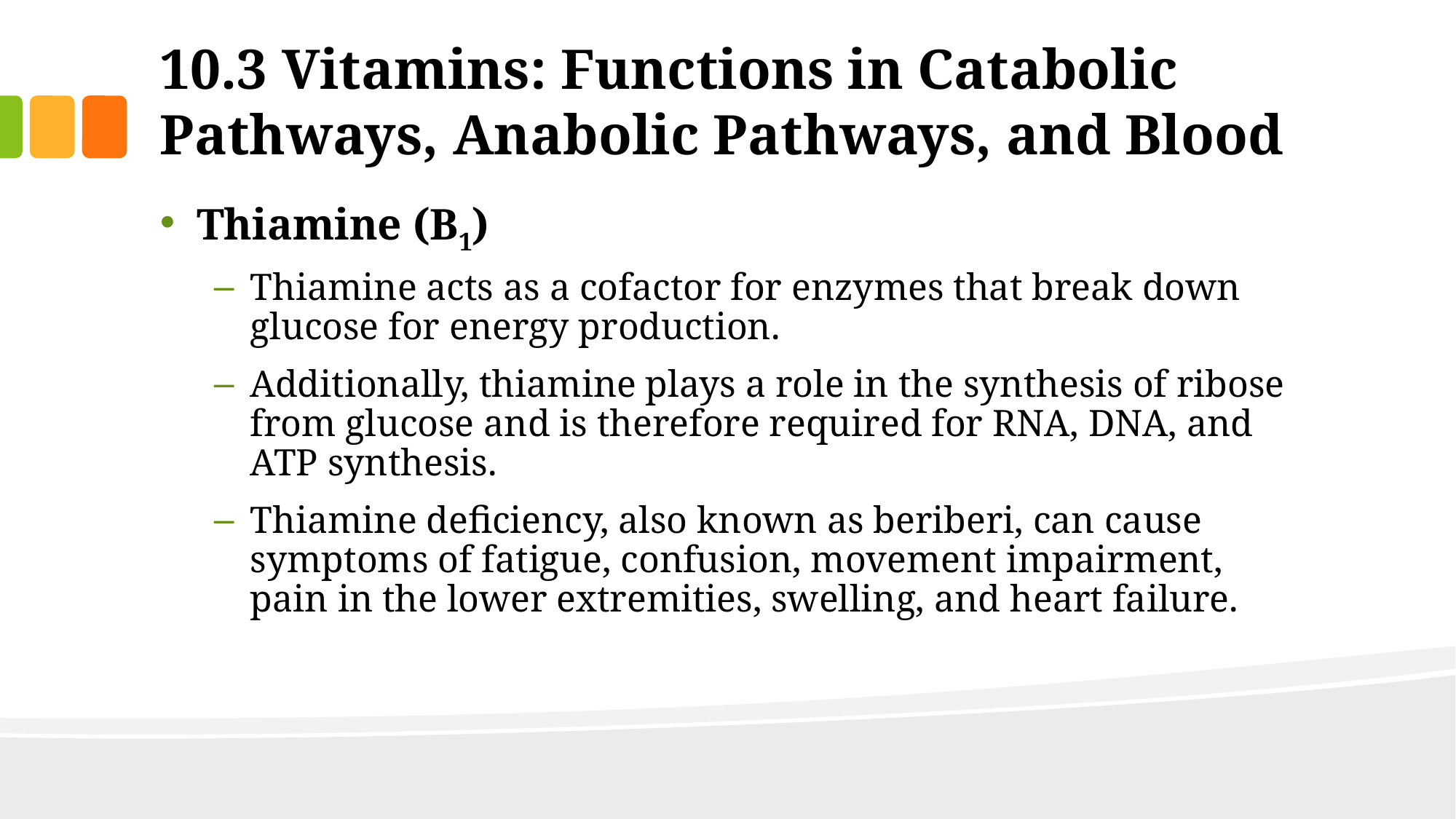

# 10.3 Vitamins: Functions in Catabolic Pathways, Anabolic Pathways, and Blood
Thiamine (B1)
Thiamine acts as a cofactor for enzymes that break down glucose for energy production.
Additionally, thiamine plays a role in the synthesis of ribose from glucose and is therefore required for RNA, DNA, and ATP synthesis.
Thiamine deficiency, also known as beriberi, can cause symptoms of fatigue, confusion, movement impairment, pain in the lower extremities, swelling, and heart failure.